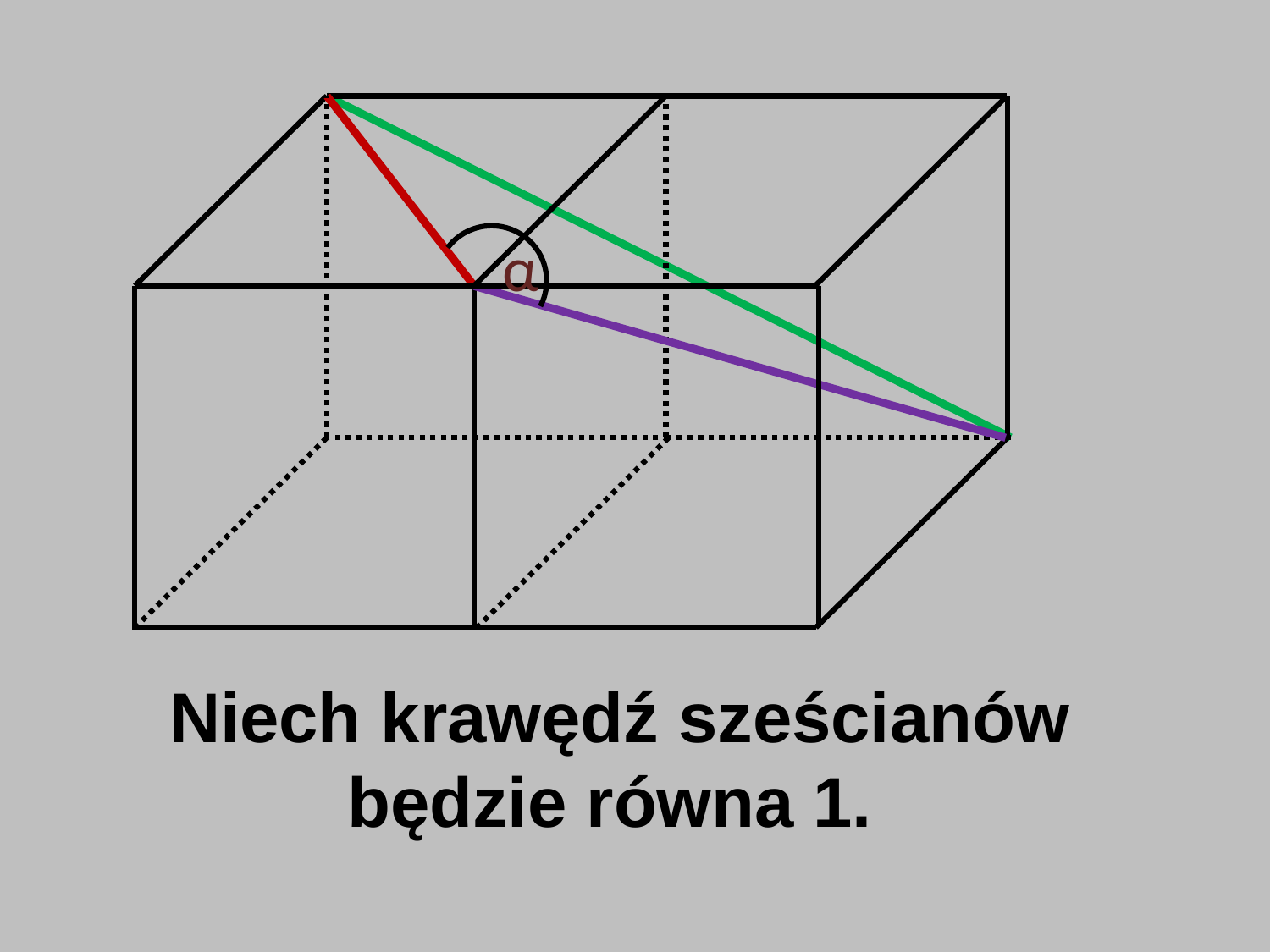

α

Niech krawędź sześcianów będzie równa 1.